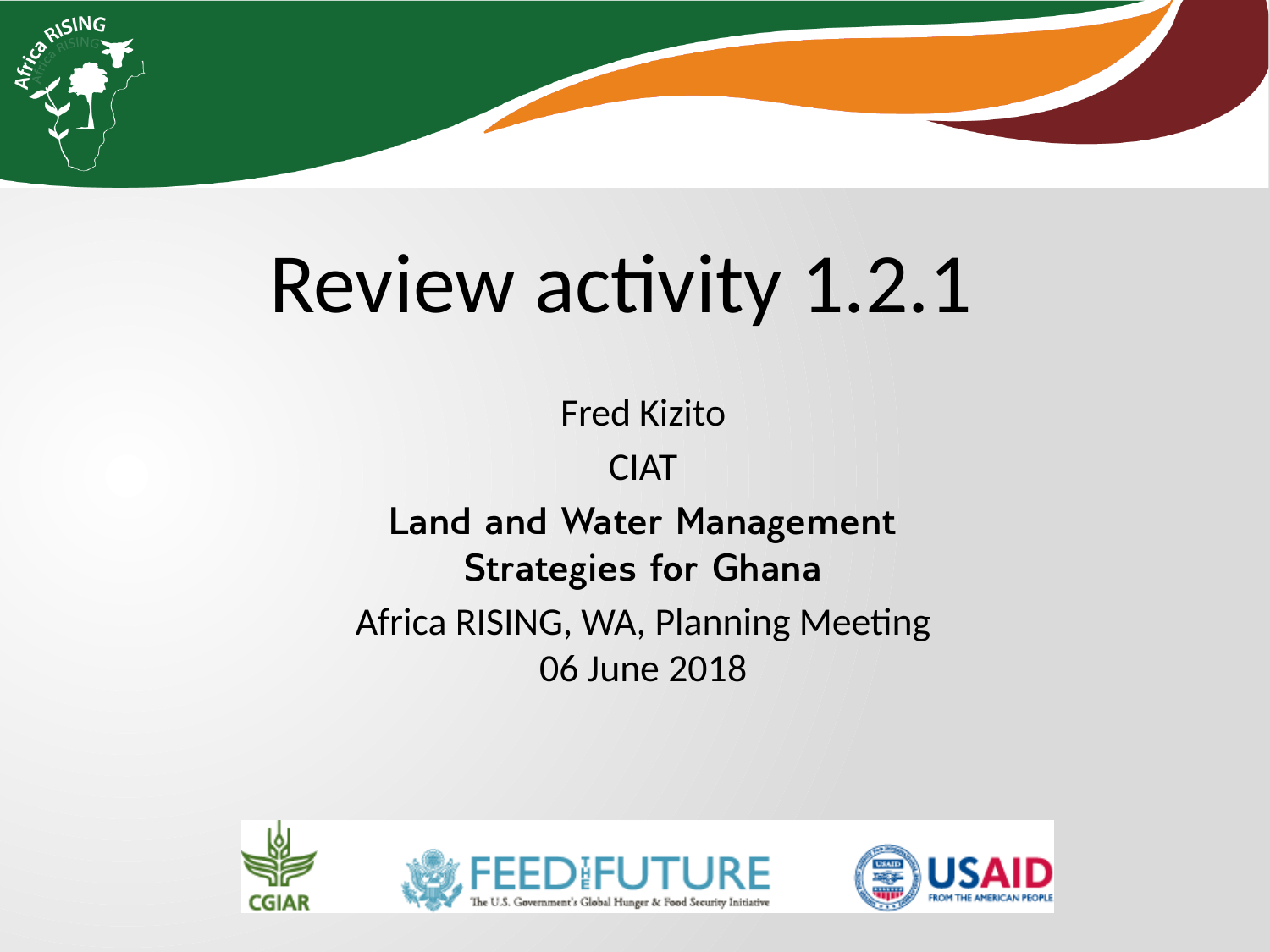

Review activity 1.2.1
Fred Kizito
CIAT
Land and Water Management Strategies for Ghana
Africa RISING, WA, Planning Meeting 06 June 2018